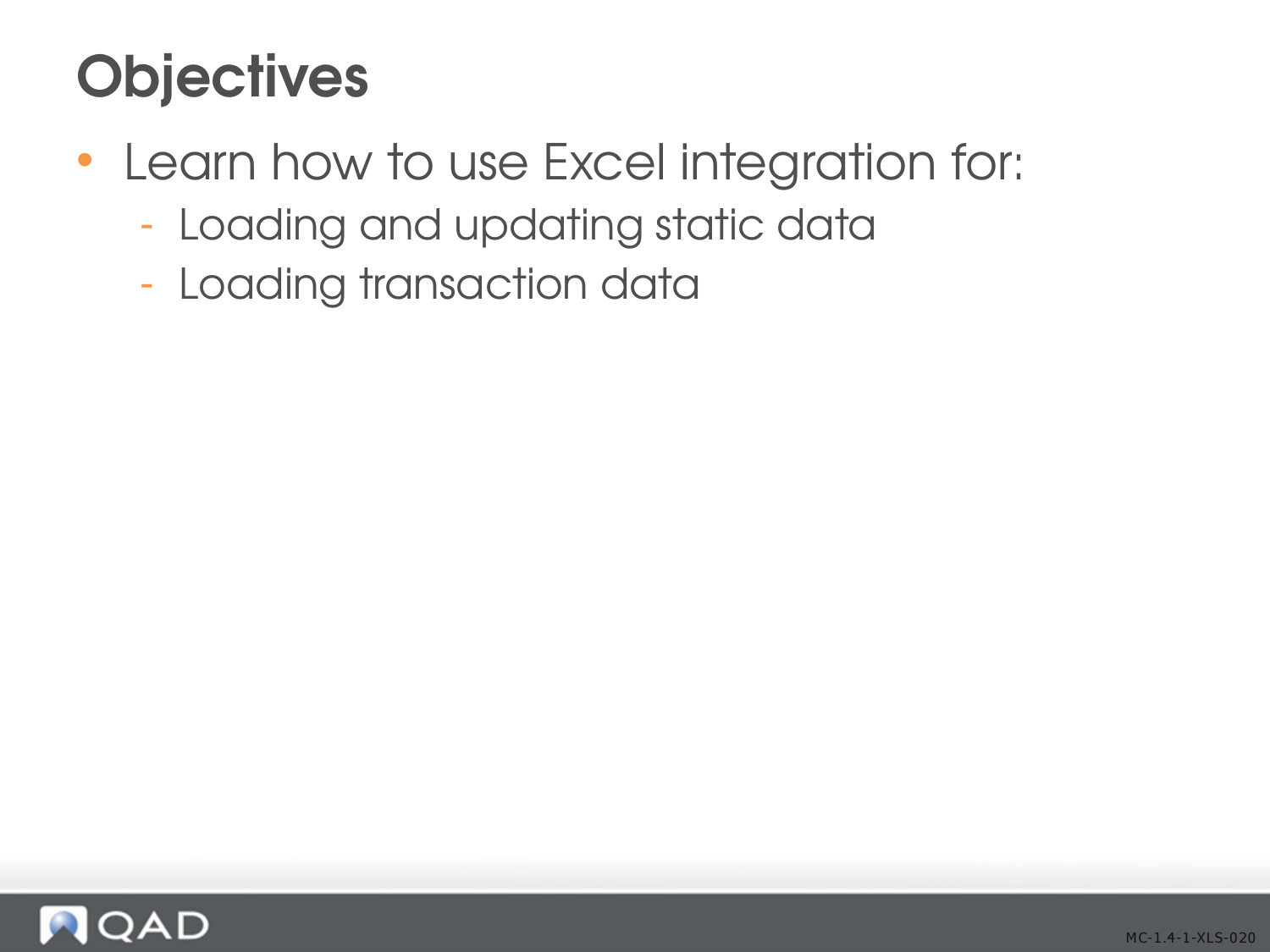

# Objectives
Learn how to use Excel integration for:
Loading and updating static data
Loading transaction data
MC-1.4-1-XLS-020